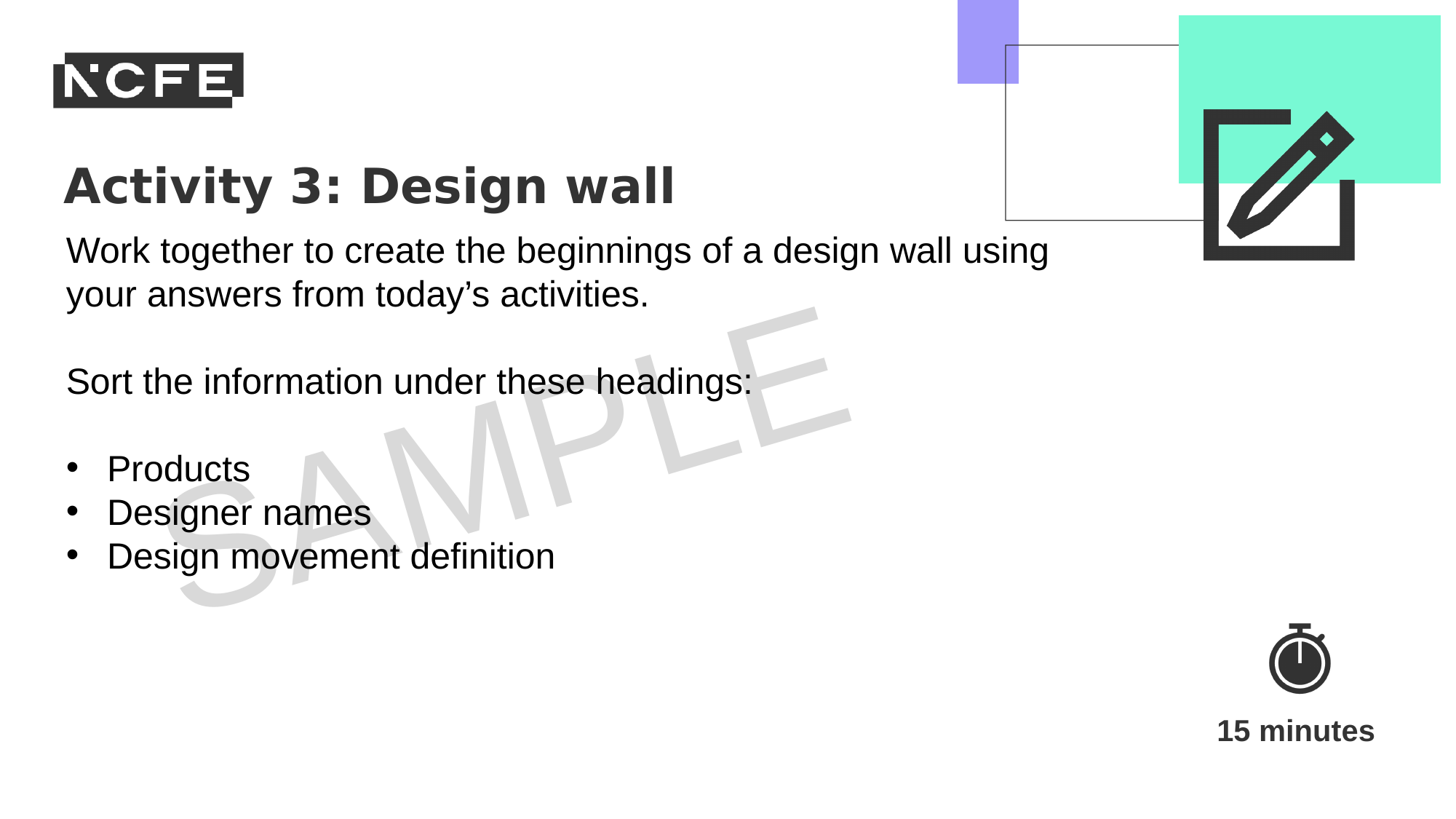

Activity 3: Design wall
Work together to create the beginnings of a design wall using your answers from today’s activities.

Sort the information under these headings:

Products
Designer names
Design movement definition

15 minutes